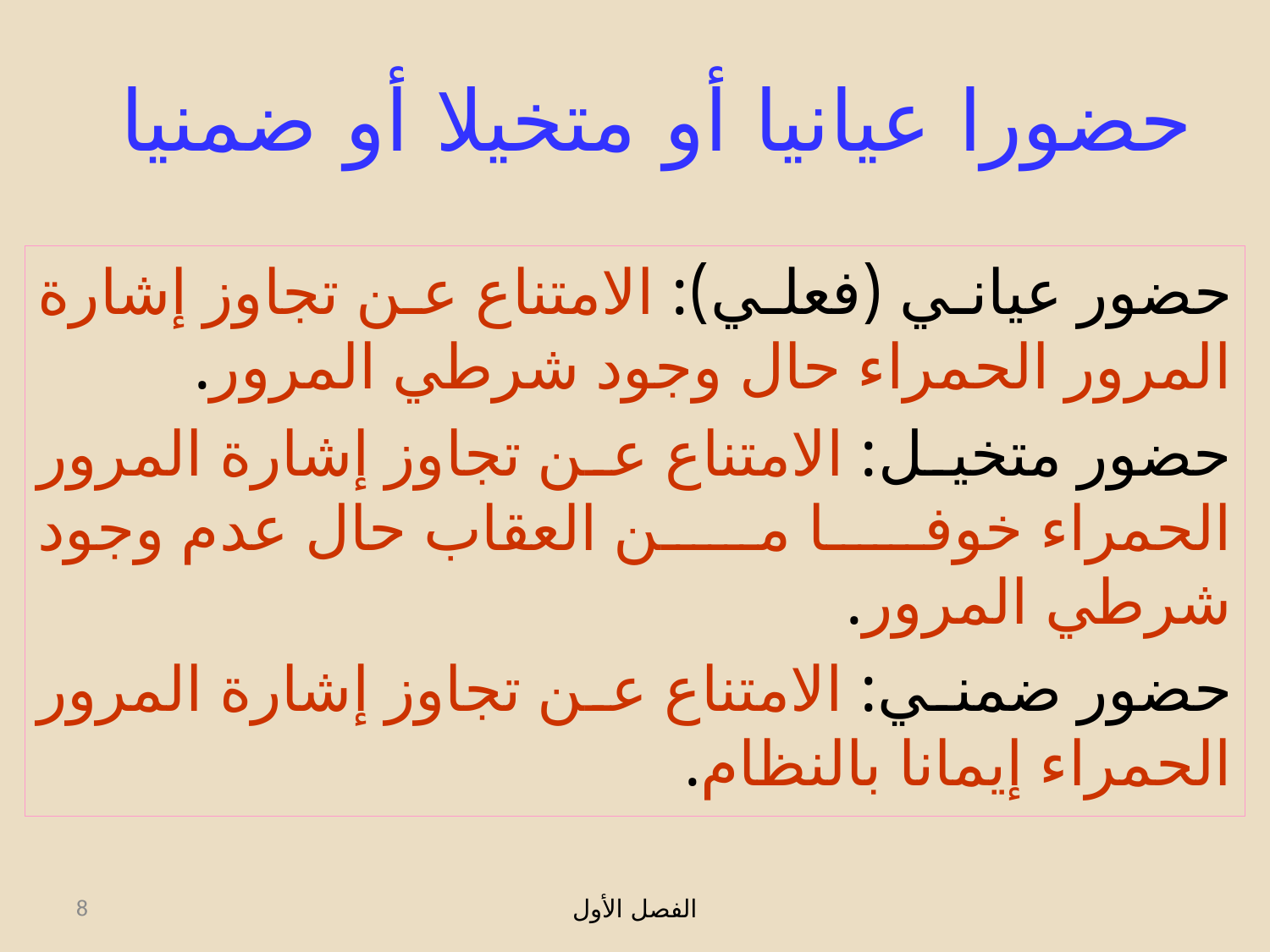

# حضورا عيانيا أو متخيلا أو ضمنيا
حضور عياني (فعلي): الامتناع عن تجاوز إشارة المرور الحمراء حال وجود شرطي المرور.
حضور متخيل: الامتناع عن تجاوز إشارة المرور الحمراء خوفا من العقاب حال عدم وجود شرطي المرور.
حضور ضمني: الامتناع عن تجاوز إشارة المرور الحمراء إيمانا بالنظام.
8
الفصل الأول